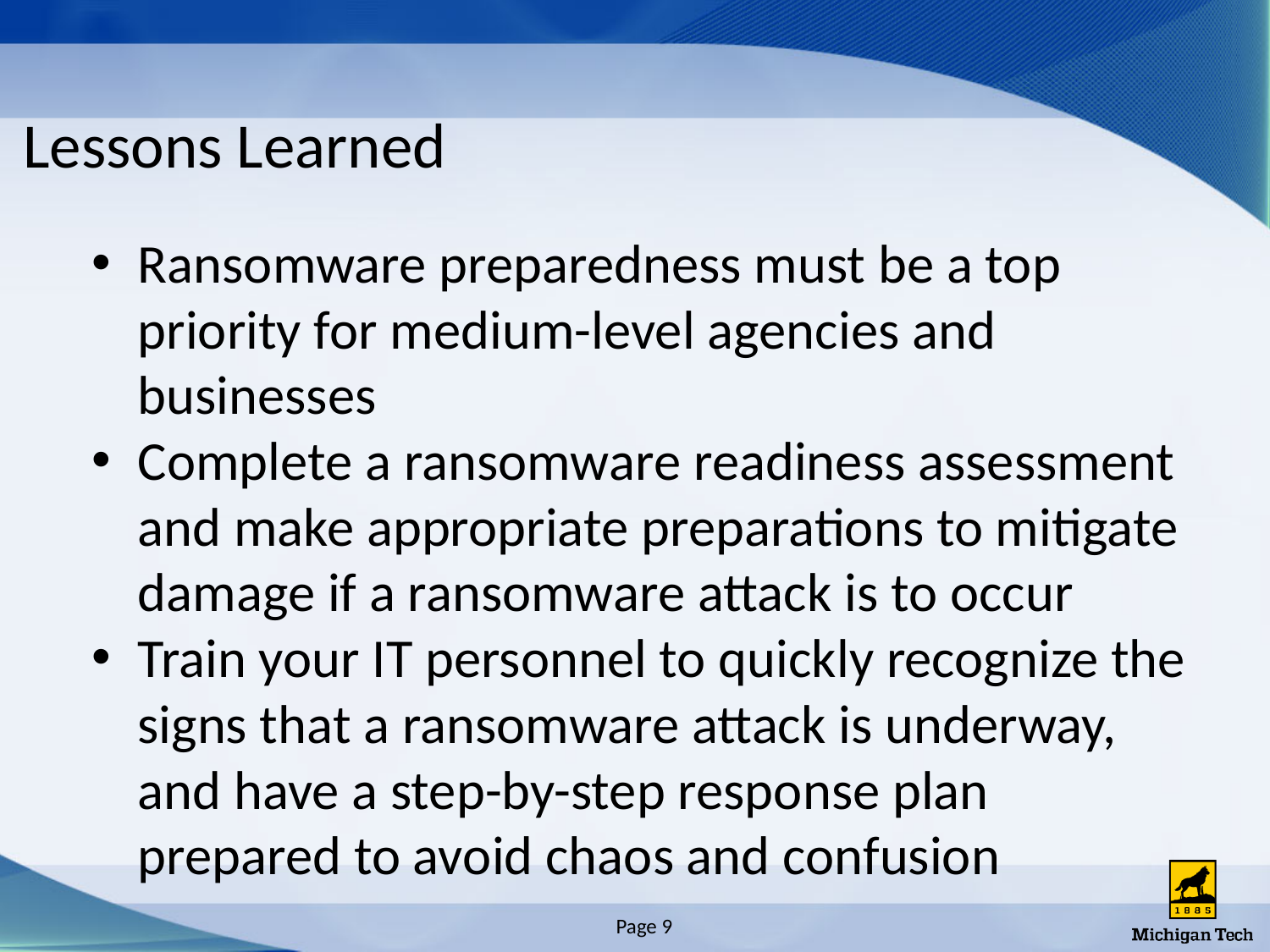

# Lessons Learned
Ransomware preparedness must be a top priority for medium-level agencies and businesses
Complete a ransomware readiness assessment and make appropriate preparations to mitigate damage if a ransomware attack is to occur
Train your IT personnel to quickly recognize the signs that a ransomware attack is underway, and have a step-by-step response plan prepared to avoid chaos and confusion